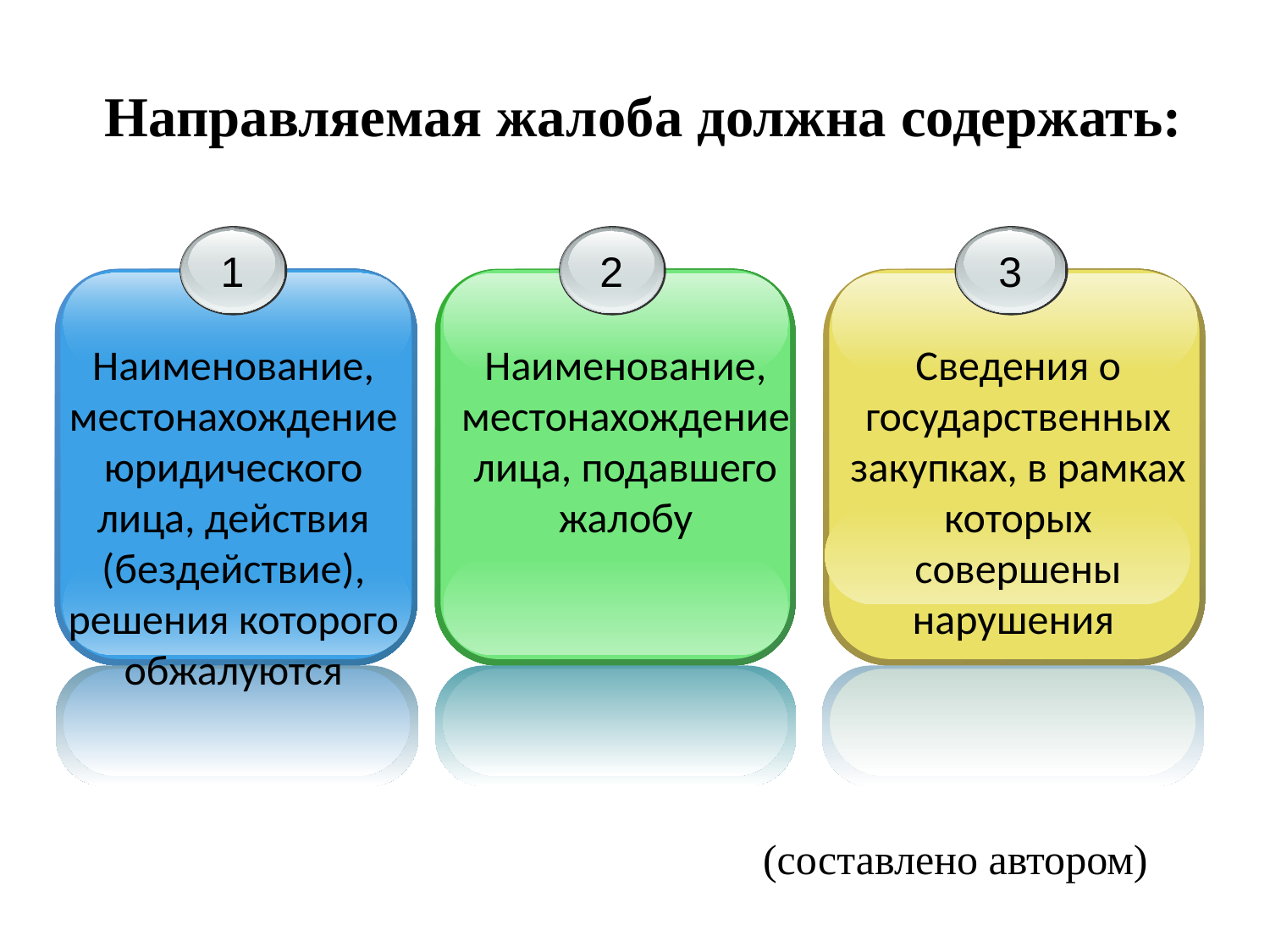

Направляемая жалоба должна содержать:

1

Наименование, местонахождение юридического лица, действия (бездействие), решения которого обжалуются

2

Наименование, местонахождение лица, подавшего жалобу

3

Сведения о государственных закупках, в рамках которых совершены нарушения

# (составлено автором)